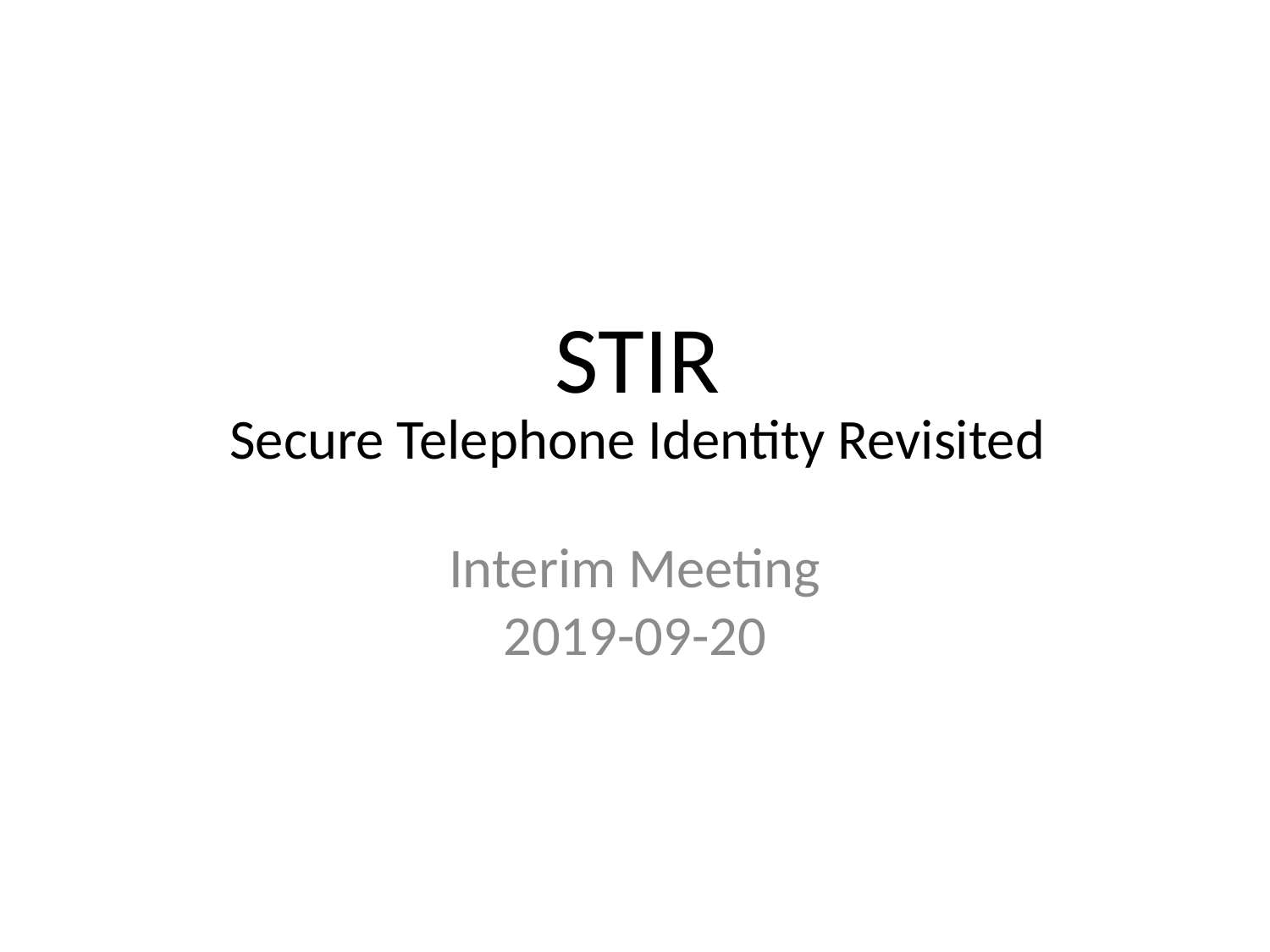

STIR
Secure Telephone Identity Revisited
Interim Meeting
2019-09-20